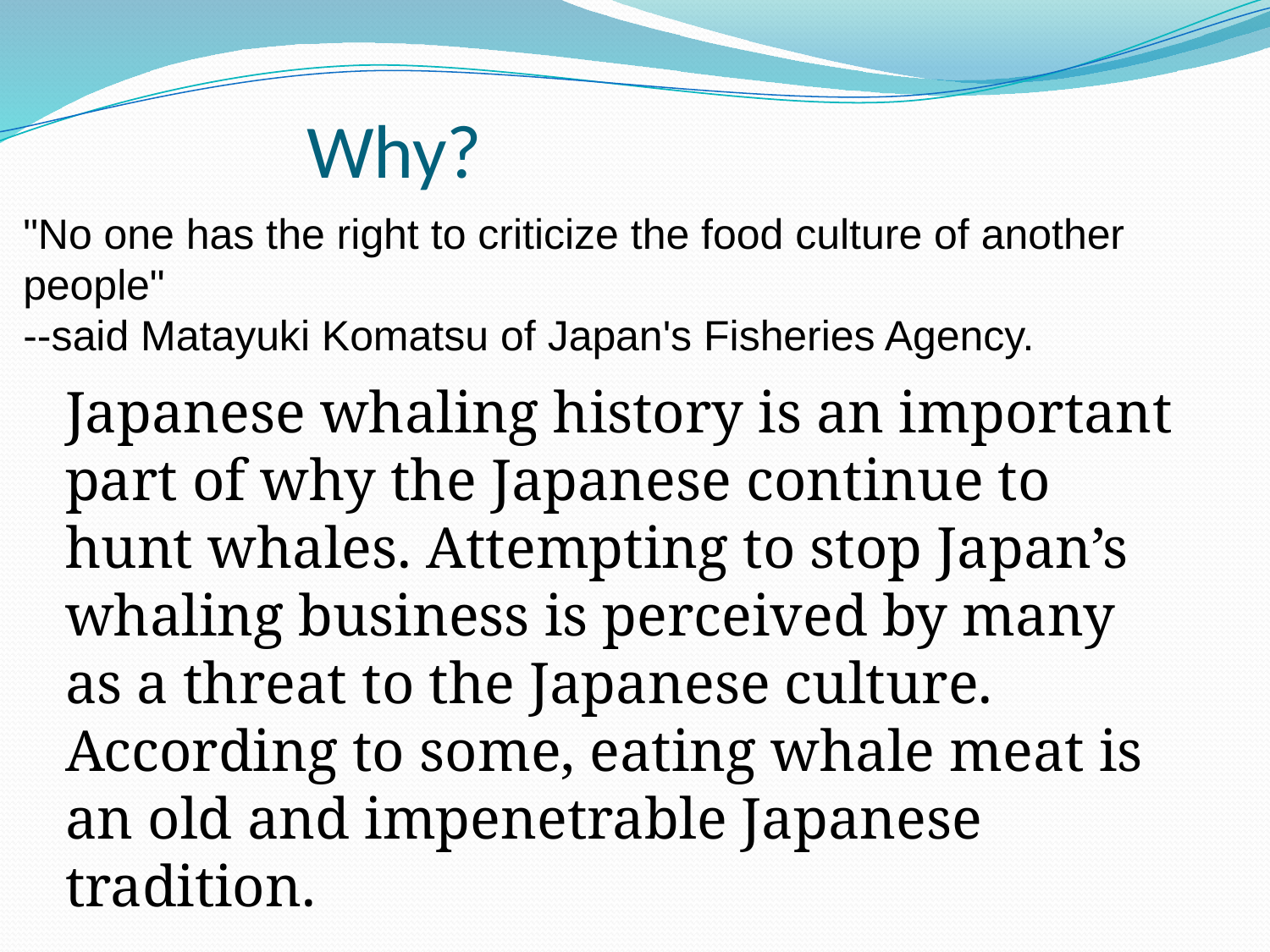

# Why?
"No one has the right to criticize the food culture of another people"
--said Matayuki Komatsu of Japan's Fisheries Agency.
Japanese whaling history is an important part of why the Japanese continue to hunt whales. Attempting to stop Japan’s whaling business is perceived by many as a threat to the Japanese culture. According to some, eating whale meat is an old and impenetrable Japanese tradition.